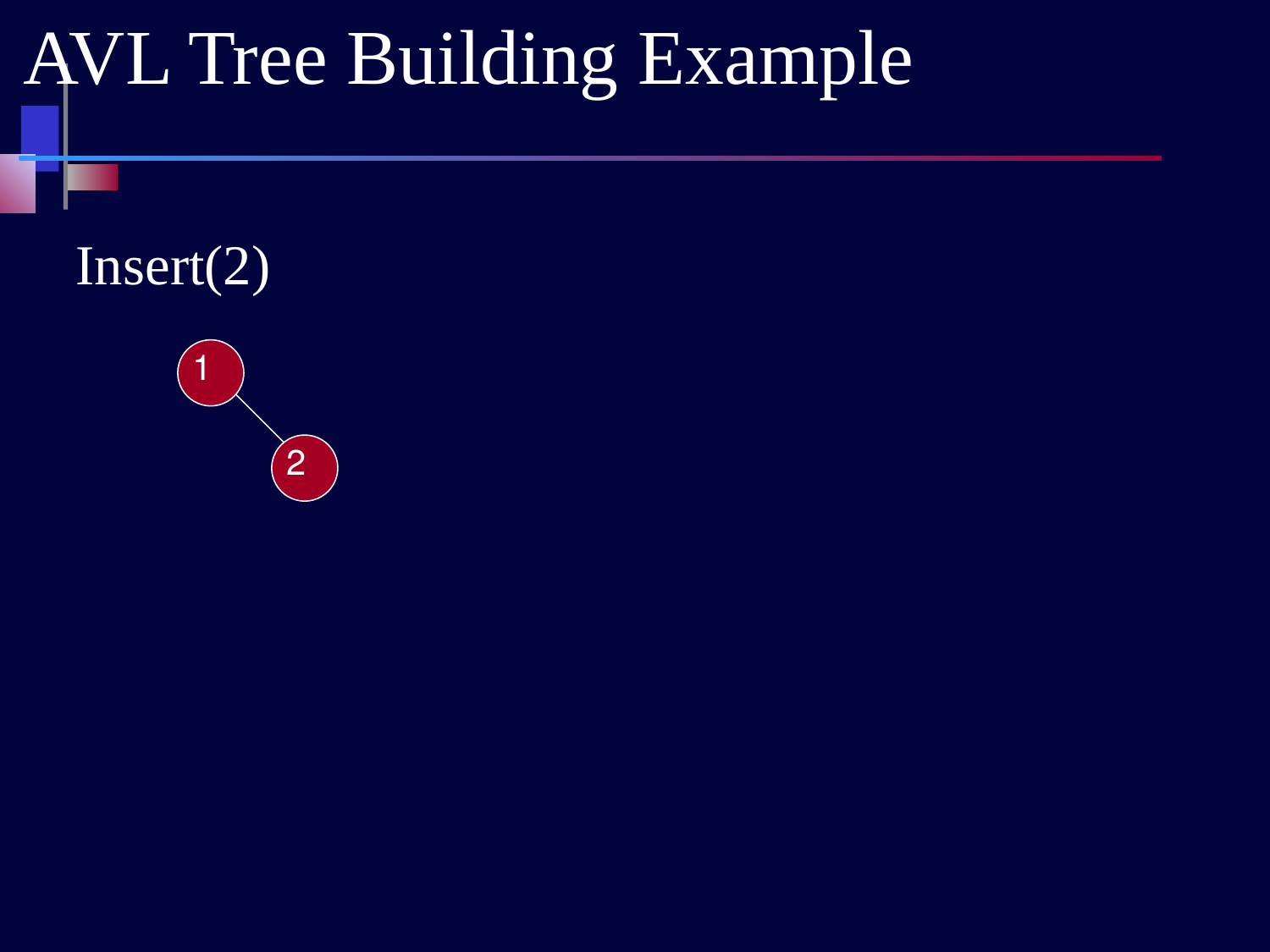

# AVL Tree Building Example
Insert(2)
1

2